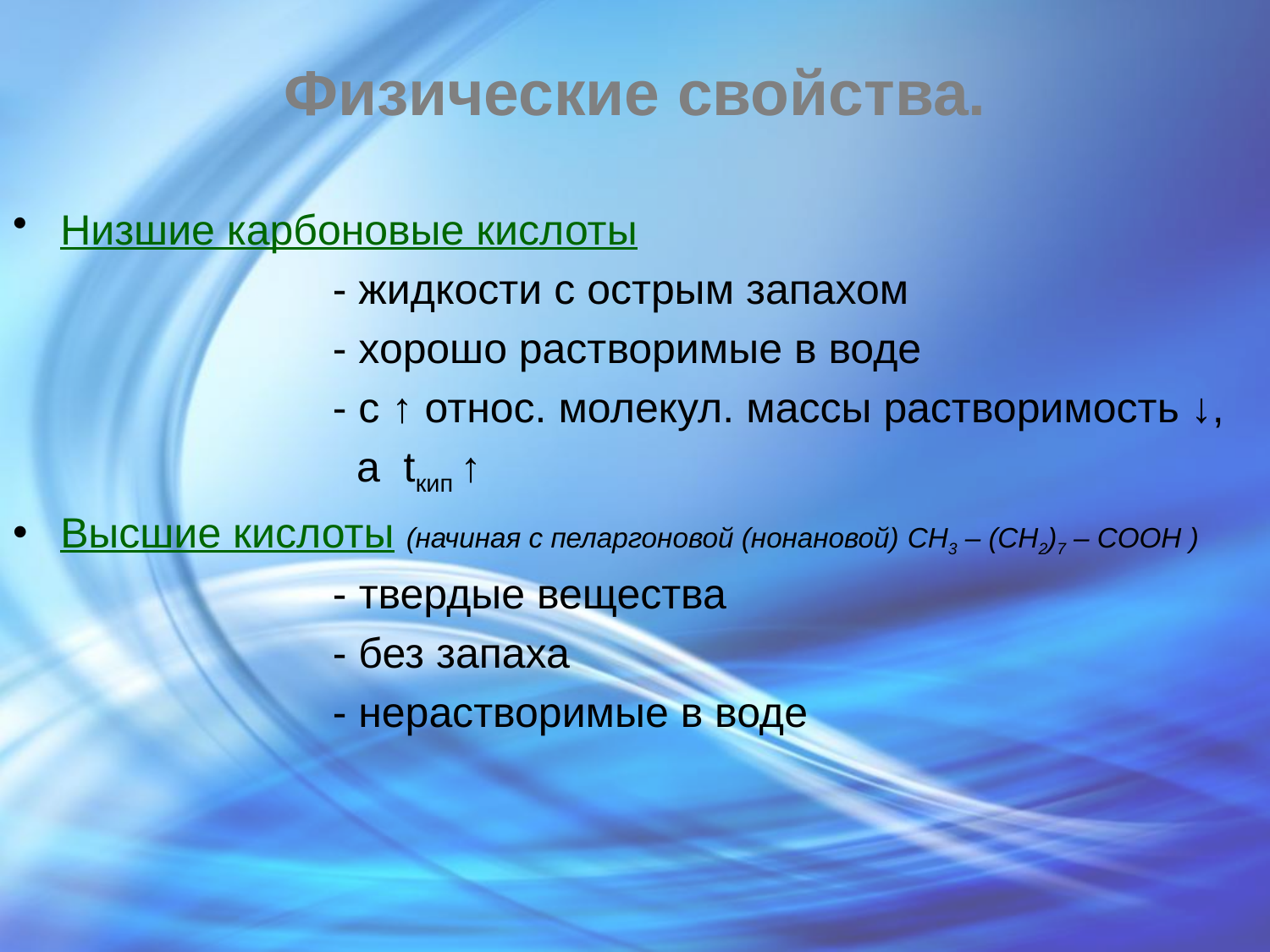

# Физические свойства.
Низшие карбоновые кислоты
                           - жидкости с острым запахом
                           - хорошо растворимые в воде
                           - с ↑ относ. молекул. массы растворимость ↓,
                             а  tкип ↑
Высшие кислоты (начиная с пеларгоновой (нонановой) CH3 – (CH2)7 – COOH )
                           - твердые вещества
                           - без запаха
                           - нерастворимые в воде